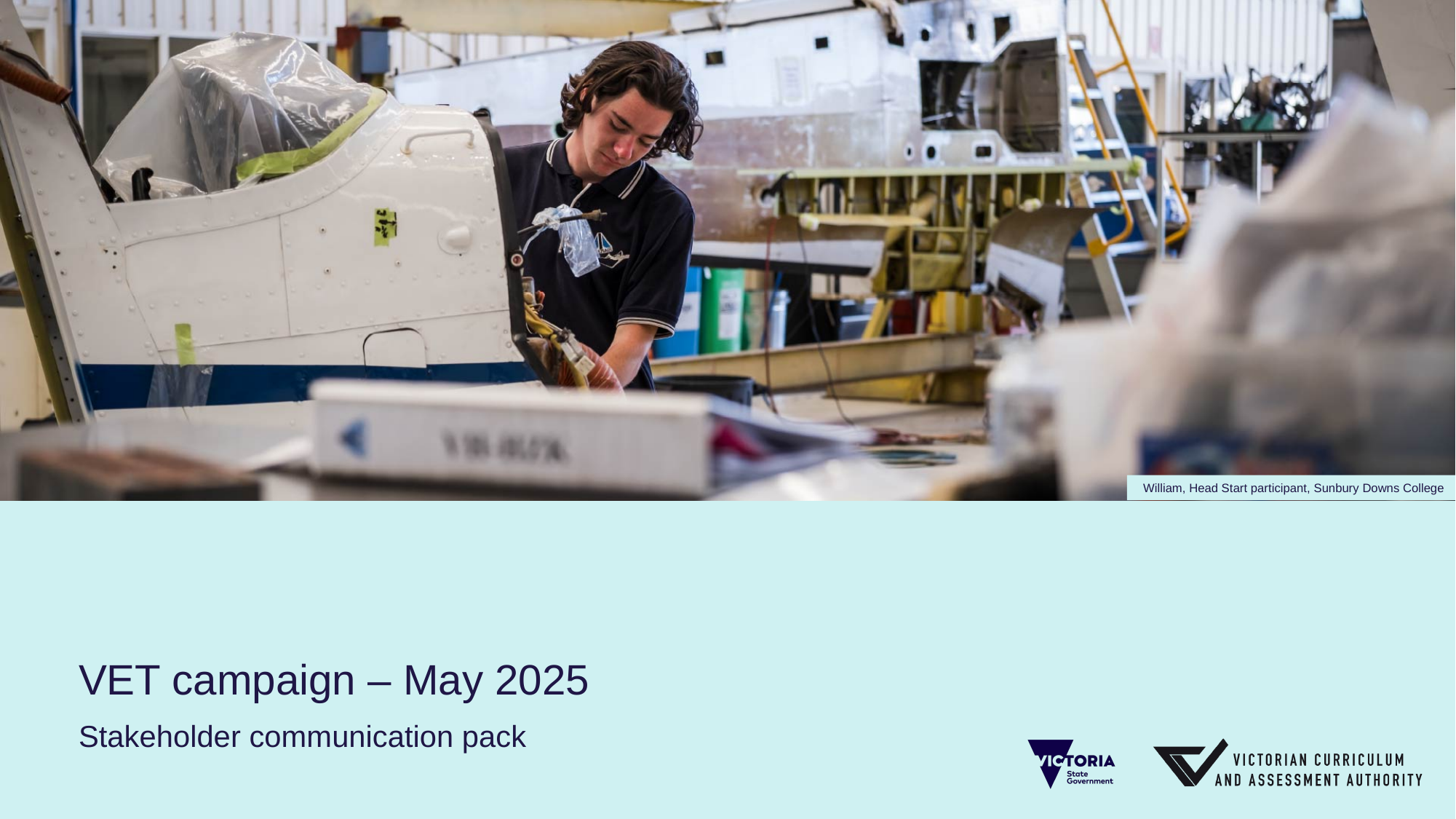

# VET campaign – May 2025
Stakeholder communication pack